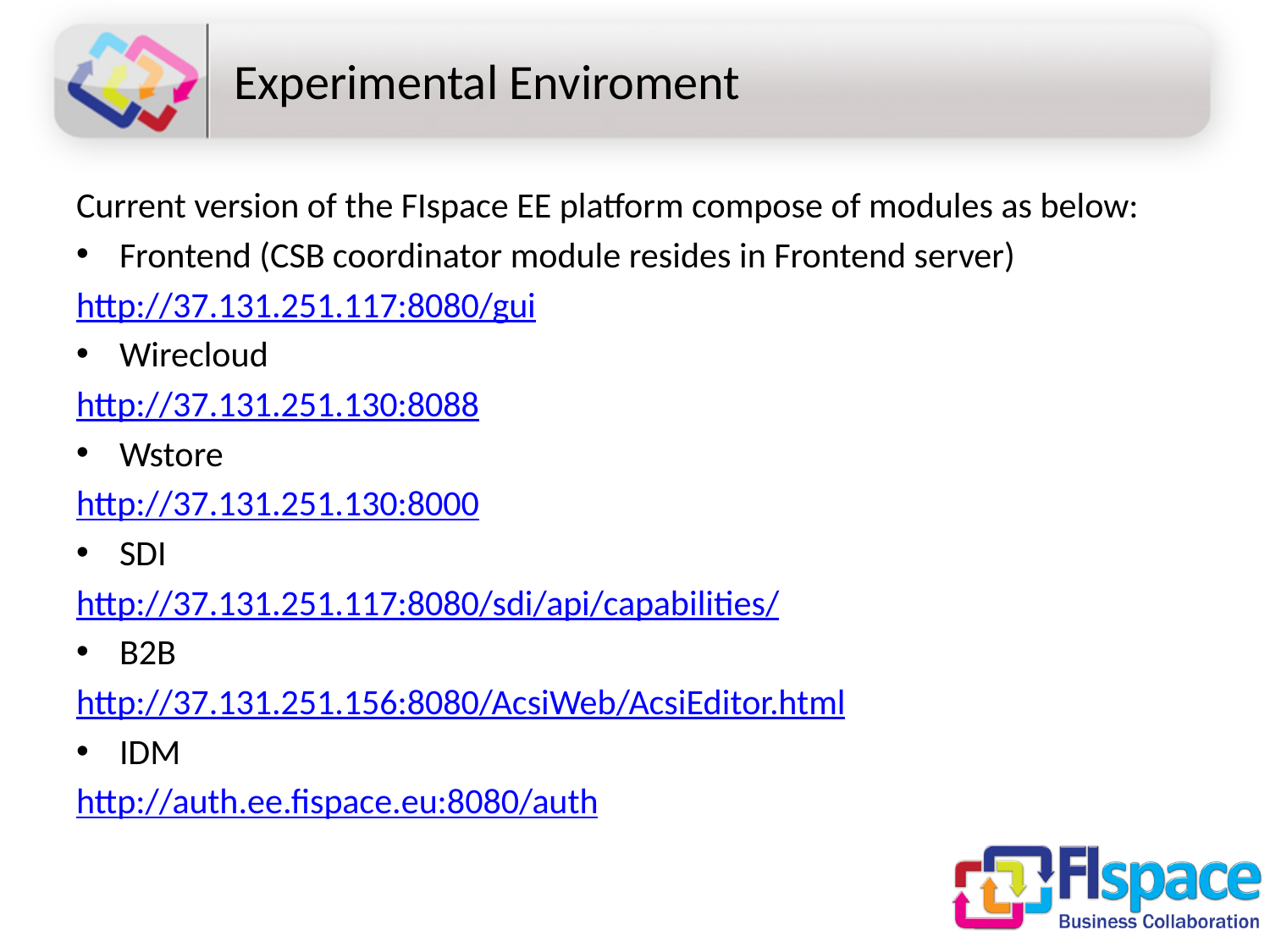

# Experimental Enviroment
Current version of the FIspace EE platform compose of modules as below:
Frontend (CSB coordinator module resides in Frontend server)
http://37.131.251.117:8080/gui
Wirecloud
http://37.131.251.130:8088
Wstore
http://37.131.251.130:8000
SDI
http://37.131.251.117:8080/sdi/api/capabilities/
B2B
http://37.131.251.156:8080/AcsiWeb/AcsiEditor.html
IDM
http://auth.ee.fispace.eu:8080/auth